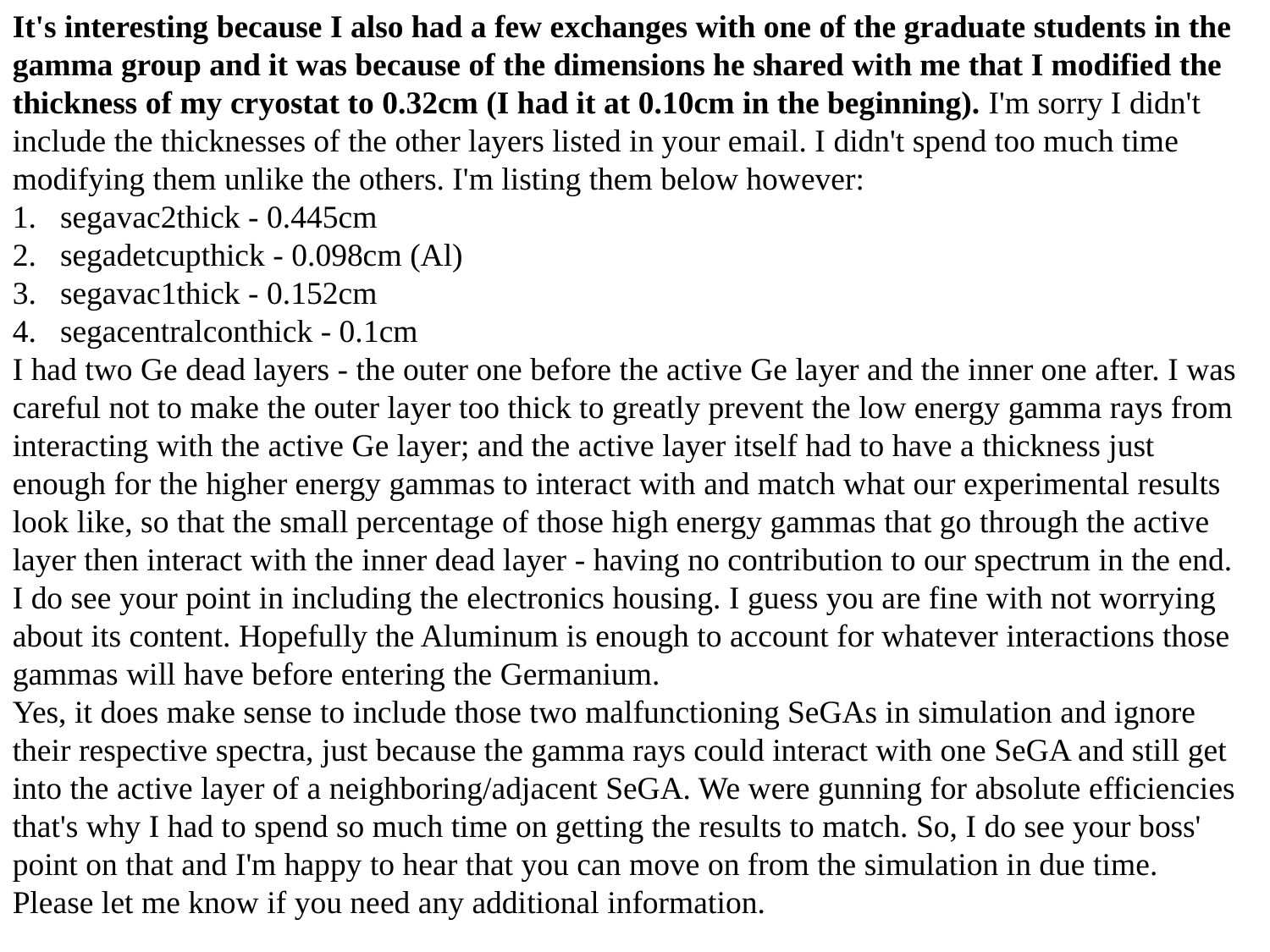

It's interesting because I also had a few exchanges with one of the graduate students in the gamma group and it was because of the dimensions he shared with me that I modified the thickness of my cryostat to 0.32cm (I had it at 0.10cm in the beginning). I'm sorry I didn't include the thicknesses of the other layers listed in your email. I didn't spend too much time modifying them unlike the others. I'm listing them below however:
segavac2thick - 0.445cm
segadetcupthick - 0.098cm (Al)
segavac1thick - 0.152cm
segacentralconthick - 0.1cm
I had two Ge dead layers - the outer one before the active Ge layer and the inner one after. I was careful not to make the outer layer too thick to greatly prevent the low energy gamma rays from interacting with the active Ge layer; and the active layer itself had to have a thickness just enough for the higher energy gammas to interact with and match what our experimental results look like, so that the small percentage of those high energy gammas that go through the active layer then interact with the inner dead layer - having no contribution to our spectrum in the end.
I do see your point in including the electronics housing. I guess you are fine with not worrying about its content. Hopefully the Aluminum is enough to account for whatever interactions those gammas will have before entering the Germanium.
Yes, it does make sense to include those two malfunctioning SeGAs in simulation and ignore their respective spectra, just because the gamma rays could interact with one SeGA and still get into the active layer of a neighboring/adjacent SeGA. We were gunning for absolute efficiencies that's why I had to spend so much time on getting the results to match. So, I do see your boss' point on that and I'm happy to hear that you can move on from the simulation in due time.
Please let me know if you need any additional information.